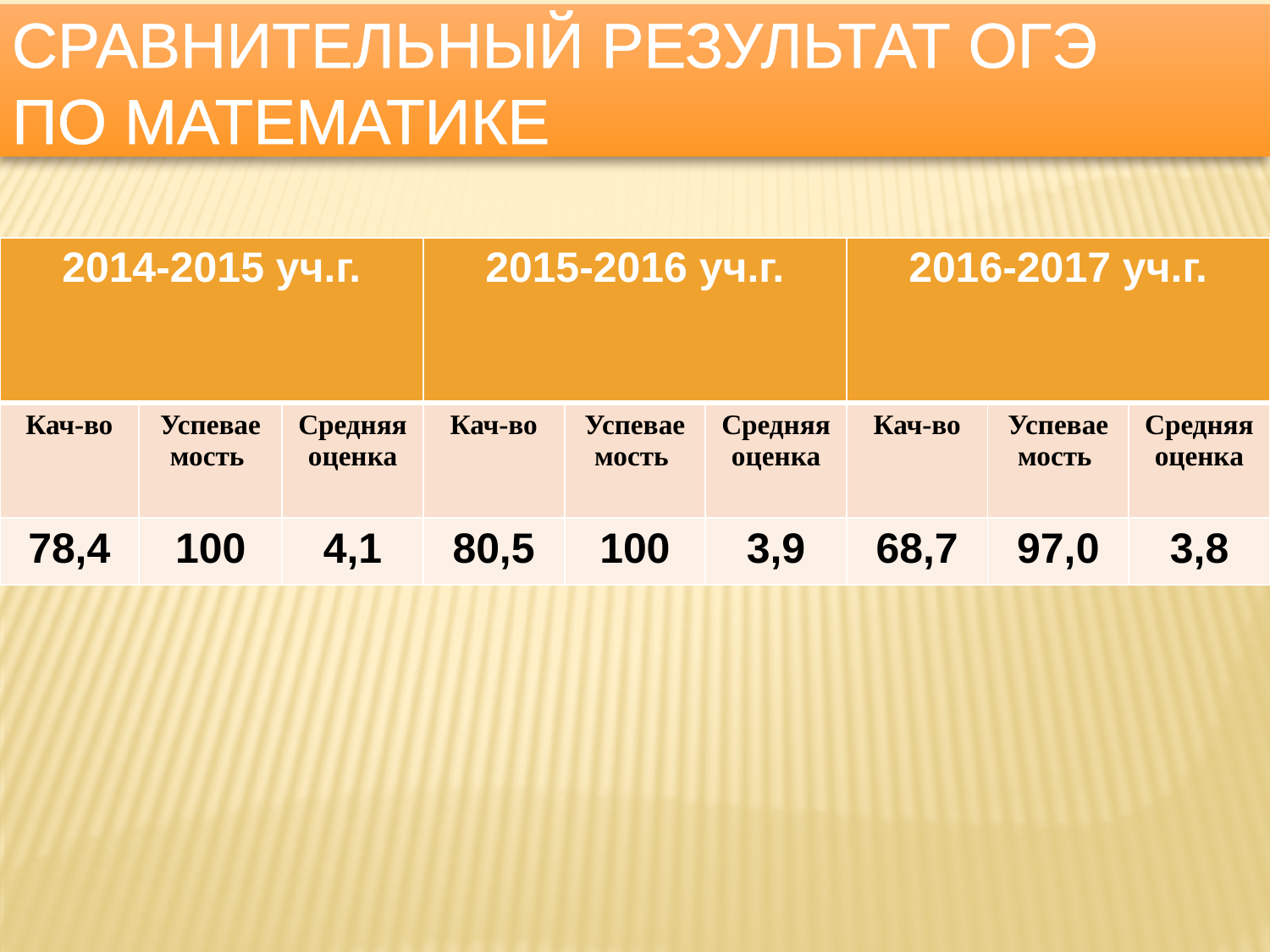

# Сравнительный результат ОГЭ по математике
| 2014-2015 уч.г. |  |  | 2015-2016 уч.г. |  |  | 2016-2017 уч.г. |  |  |
| --- | --- | --- | --- | --- | --- | --- | --- | --- |
| Кач-во | Успеваемость | Средняя оценка | Кач-во | Успеваемость | Средняя оценка | Кач-во | Успеваемость | Средняя оценка |
| 78,4 | 100 | 4,1 | 80,5 | 100 | 3,9 | 68,7 | 97,0 | 3,8 |